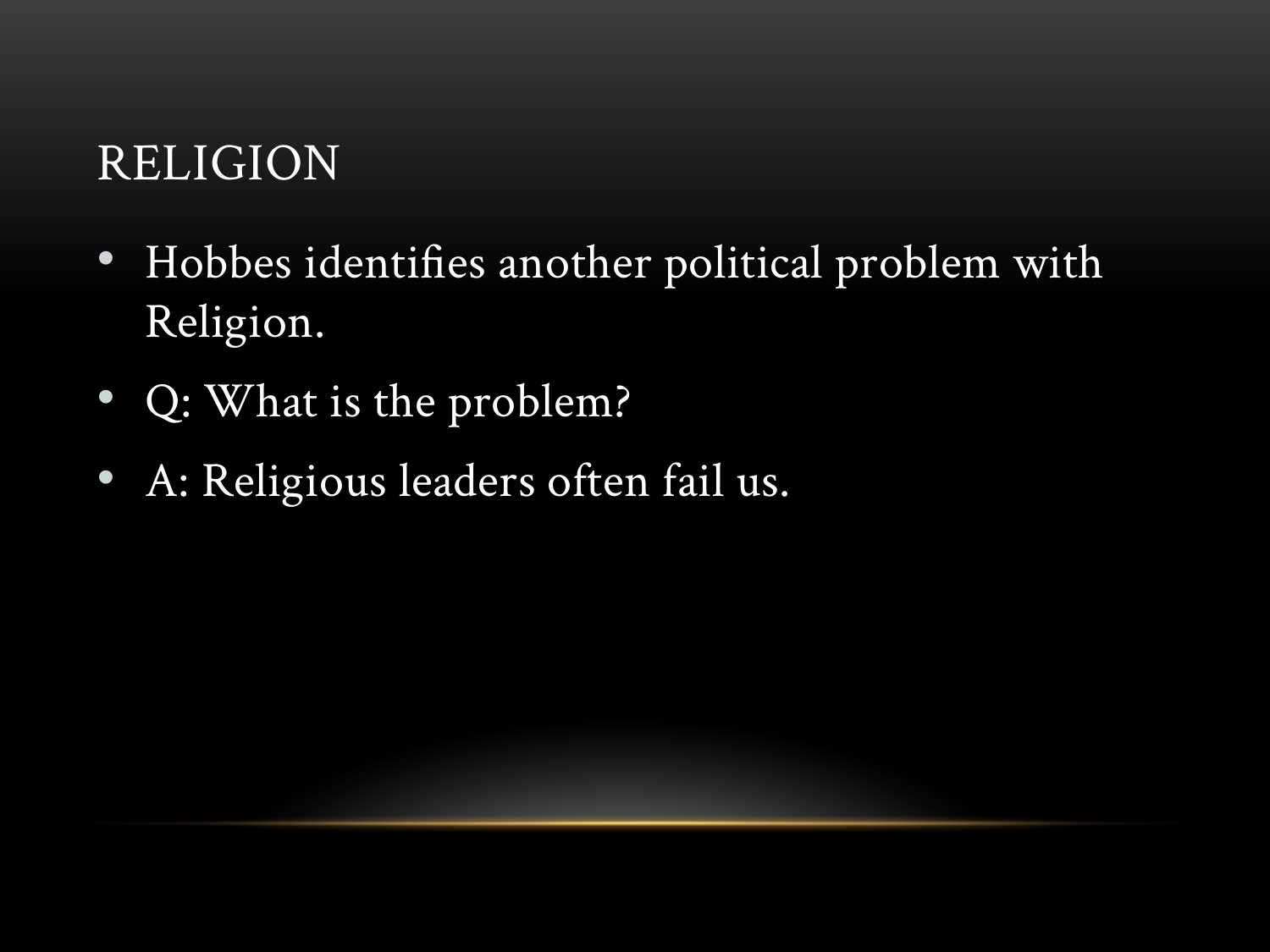

# Religion
Hobbes identifies another political problem with Religion.
Q: What is the problem?
A: Religious leaders often fail us.